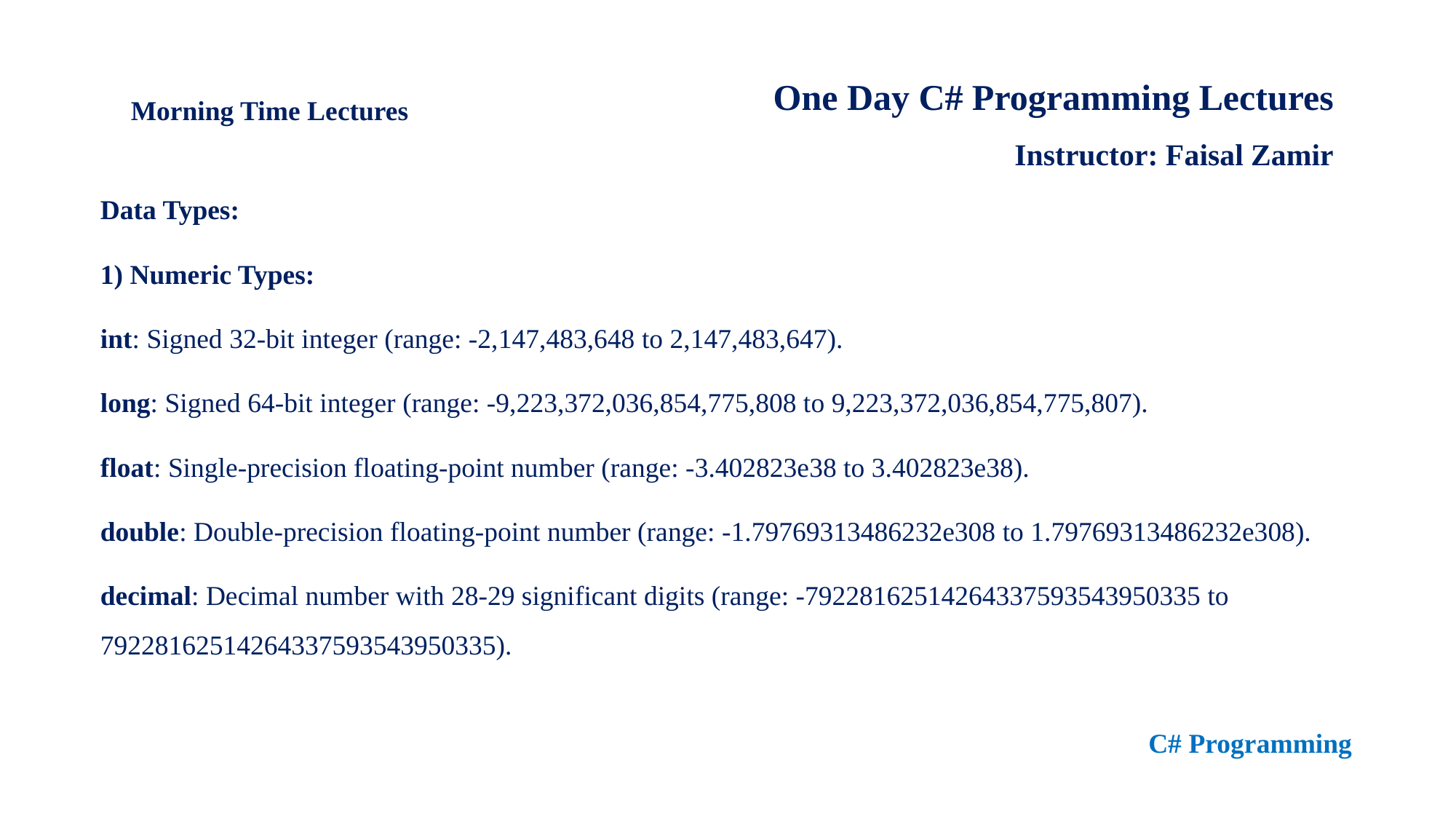

One Day C# Programming Lectures
Instructor: Faisal Zamir
Morning Time Lectures
Data Types:
1) Numeric Types:
int: Signed 32-bit integer (range: -2,147,483,648 to 2,147,483,647).
long: Signed 64-bit integer (range: -9,223,372,036,854,775,808 to 9,223,372,036,854,775,807).
float: Single-precision floating-point number (range: -3.402823e38 to 3.402823e38).
double: Double-precision floating-point number (range: -1.79769313486232e308 to 1.79769313486232e308).
decimal: Decimal number with 28-29 significant digits (range: -79228162514264337593543950335 to 79228162514264337593543950335).
C# Programming